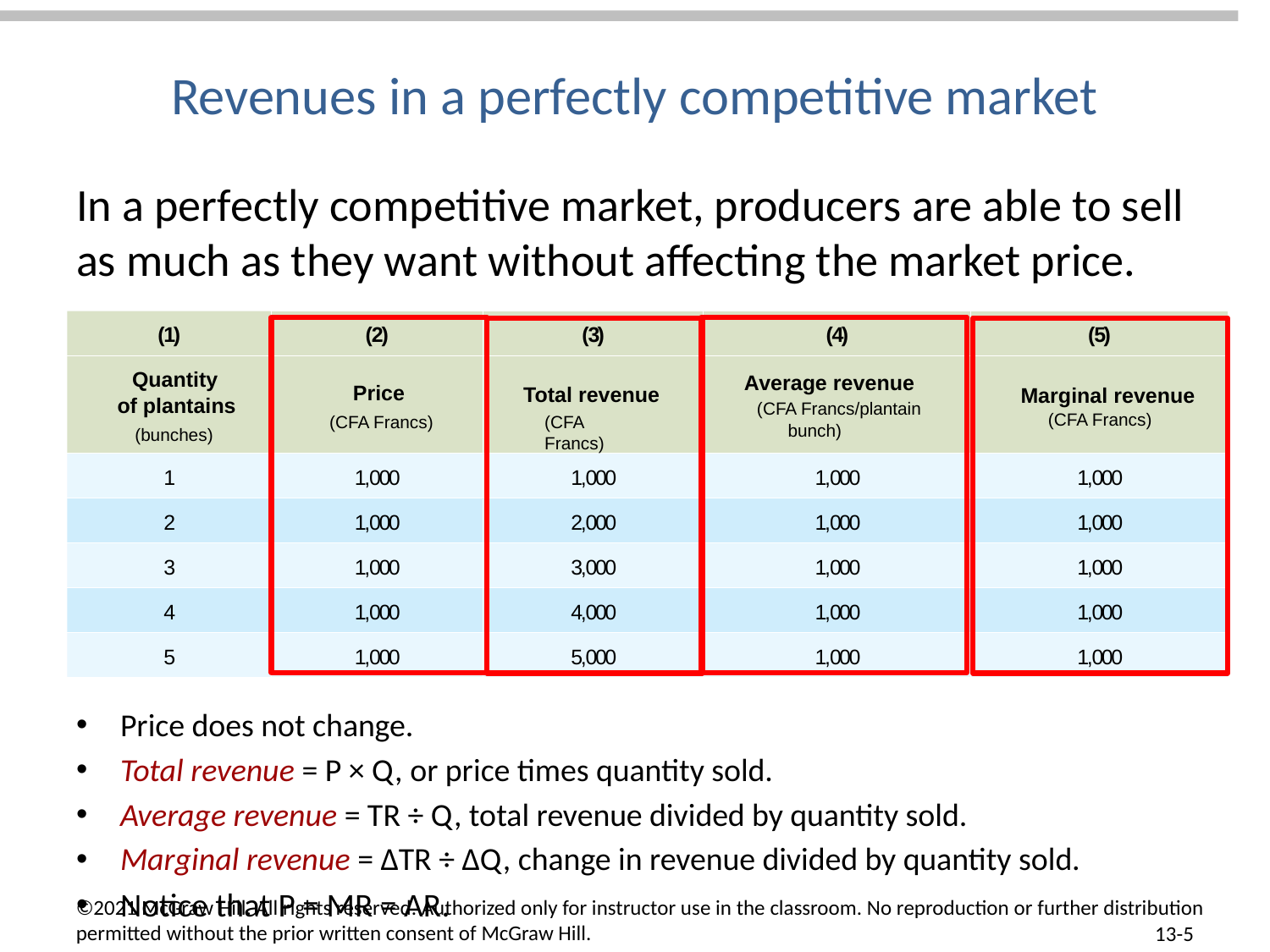

# Revenues in a perfectly competitive market
In a perfectly competitive market, producers are able to sell as much as they want without affecting the market price.

(
1
)
(
2
)
(
3
)
(
4
)
(
5
)

Quantity
Average revenue
Price
Total revenue
Marginal revenue
of plantains
(CFA Francs/plantain
(CFA Francs)
(CFA Francs)
(CFA Francs)
bunch)
(bunches)

1
1
,
0
0
0
1
,
0
0
0
1
,
0
0
0
1
,
0
0
0

2
1
,
0
0
0
2
,
0
0
0
1
,
0
0
0
1
,
0
0
0

3
1
,
0
0
0
3
,
0
0
0
1
,
0
0
0
1
,
0
0
0

4
1
,
0
0
0
4
,
0
0
0
1
,
0
0
0
1
,
0
0
0

5
1
,
0
0
0
5
,
0
0
0
1
,
0
0
0
1
,
0
0
0
Price does not change.
Total revenue = P × Q, or price times quantity sold.
Average revenue = TR ÷ Q, total revenue divided by quantity sold.
Marginal revenue = ΔTR ÷ ΔQ, change in revenue divided by quantity sold.
Notice that P = MR = AR.